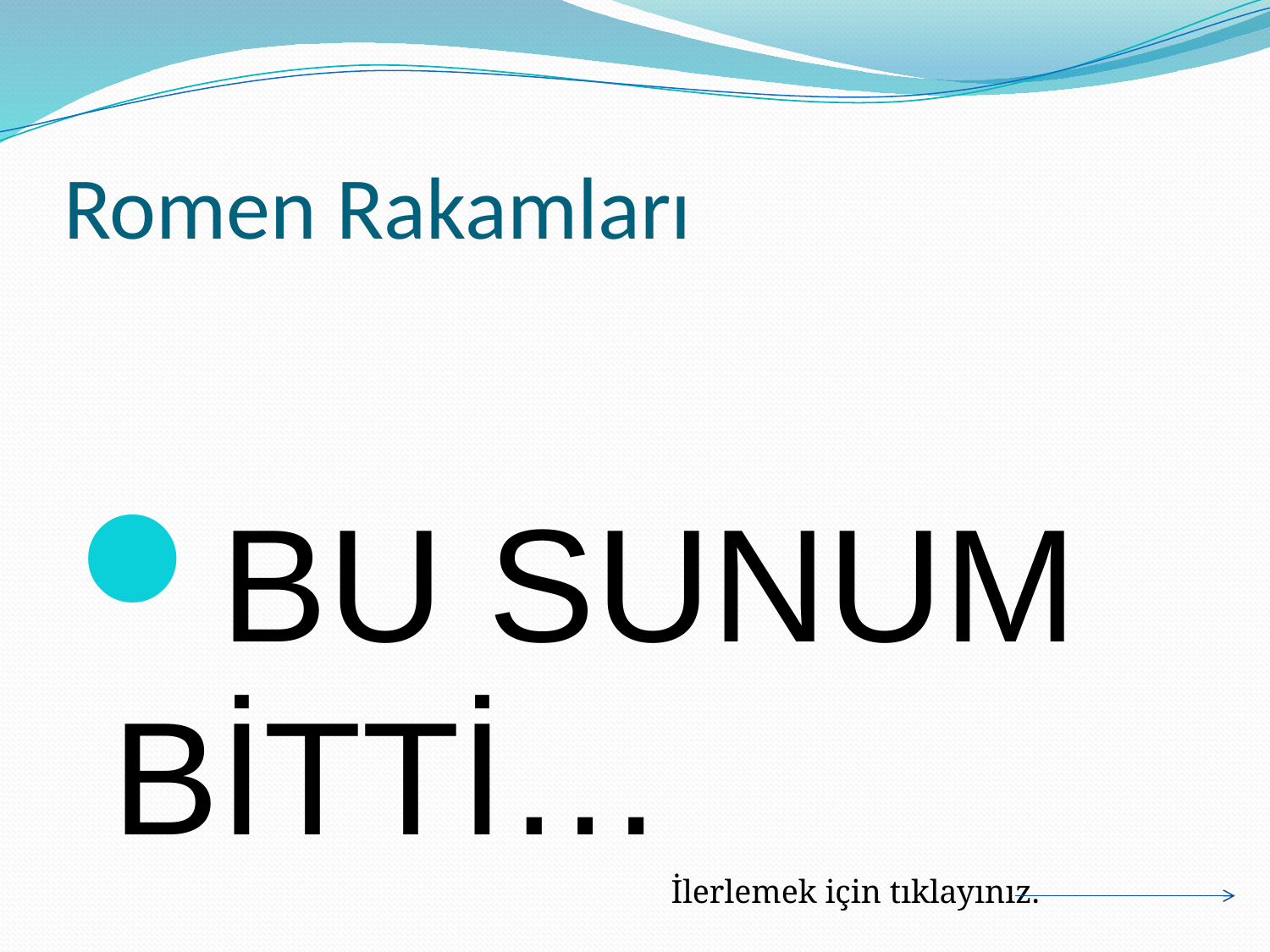

# Romen Rakamları

BU SUNUM BİTTİ…
İlerlemek için tıklayınız.